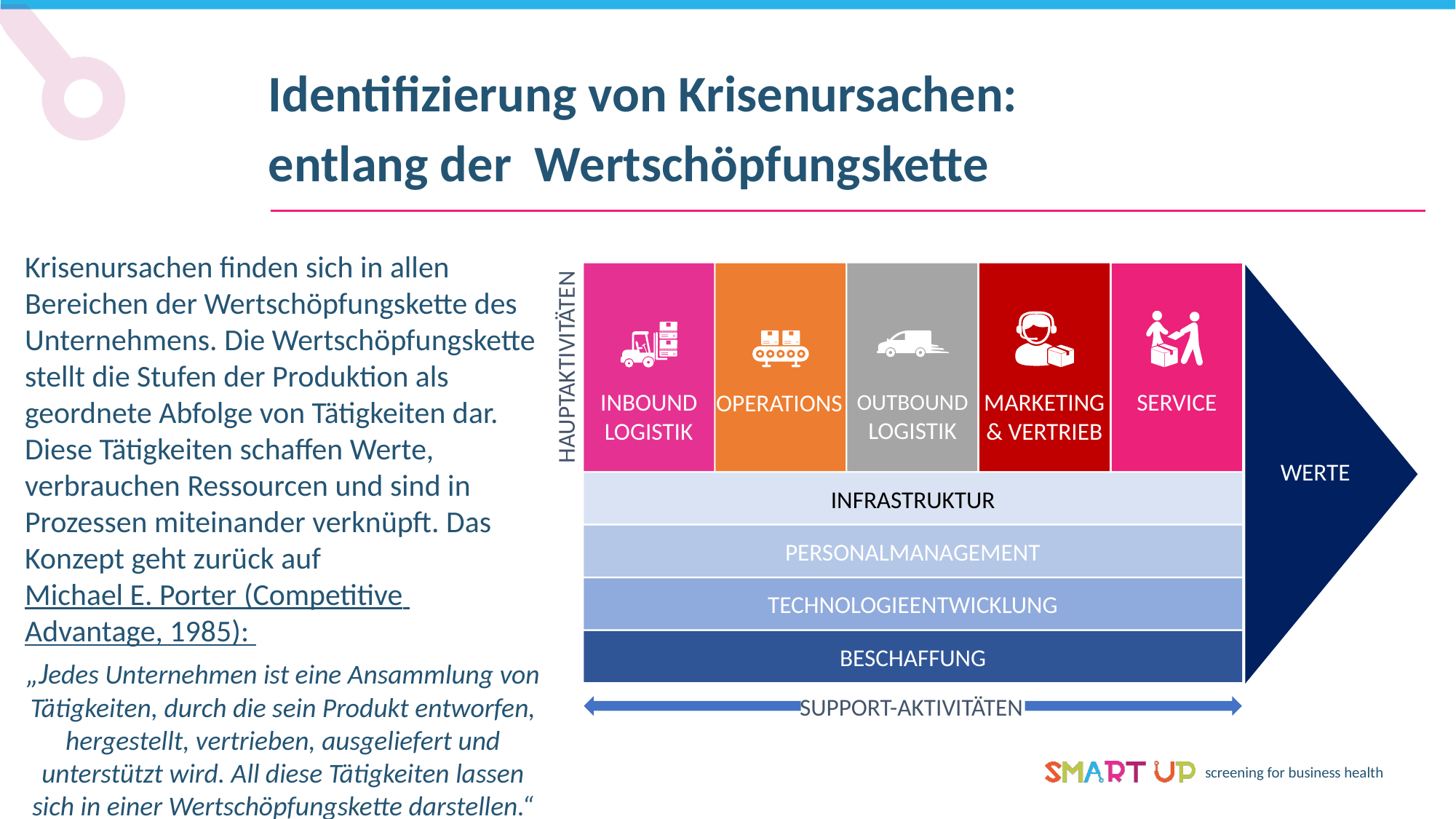

Identifizierung von Krisenursachen:
entlang der  Wertschöpfungskette
Krisenursachen finden sich in allen Bereichen der Wertschöpfungskette des Unternehmens. Die Wertschöpfungskette stellt die Stufen der Produktion als geordnete Abfolge von Tätigkeiten dar. Diese Tätigkeiten schaffen Werte, verbrauchen Ressourcen und sind in Prozessen miteinander verknüpft. Das Konzept geht zurück auf Michael E. Porter (Competitive Advantage, 1985):
„Jedes Unternehmen ist eine Ansammlung von Tätigkeiten, durch die sein Produkt entworfen, hergestellt, vertrieben, ausgeliefert und unterstützt wird. All diese Tätigkeiten lassen sich in einer Wertschöpfungskette darstellen.“

HAUPTAKTIVITÄTEN
OUTBOUND LOGISTIK
INBOUND
LOGISTIK
MARKETING
& VERTRIEB
SERVICE
OPERATIONS

WERTE

INFRASTRUKTUR

PERSONALMANAGEMENT

TECHNOLOGIEENTWICKLUNG

BESCHAFFUNG
SUPPORT-AKTIVITÄTEN